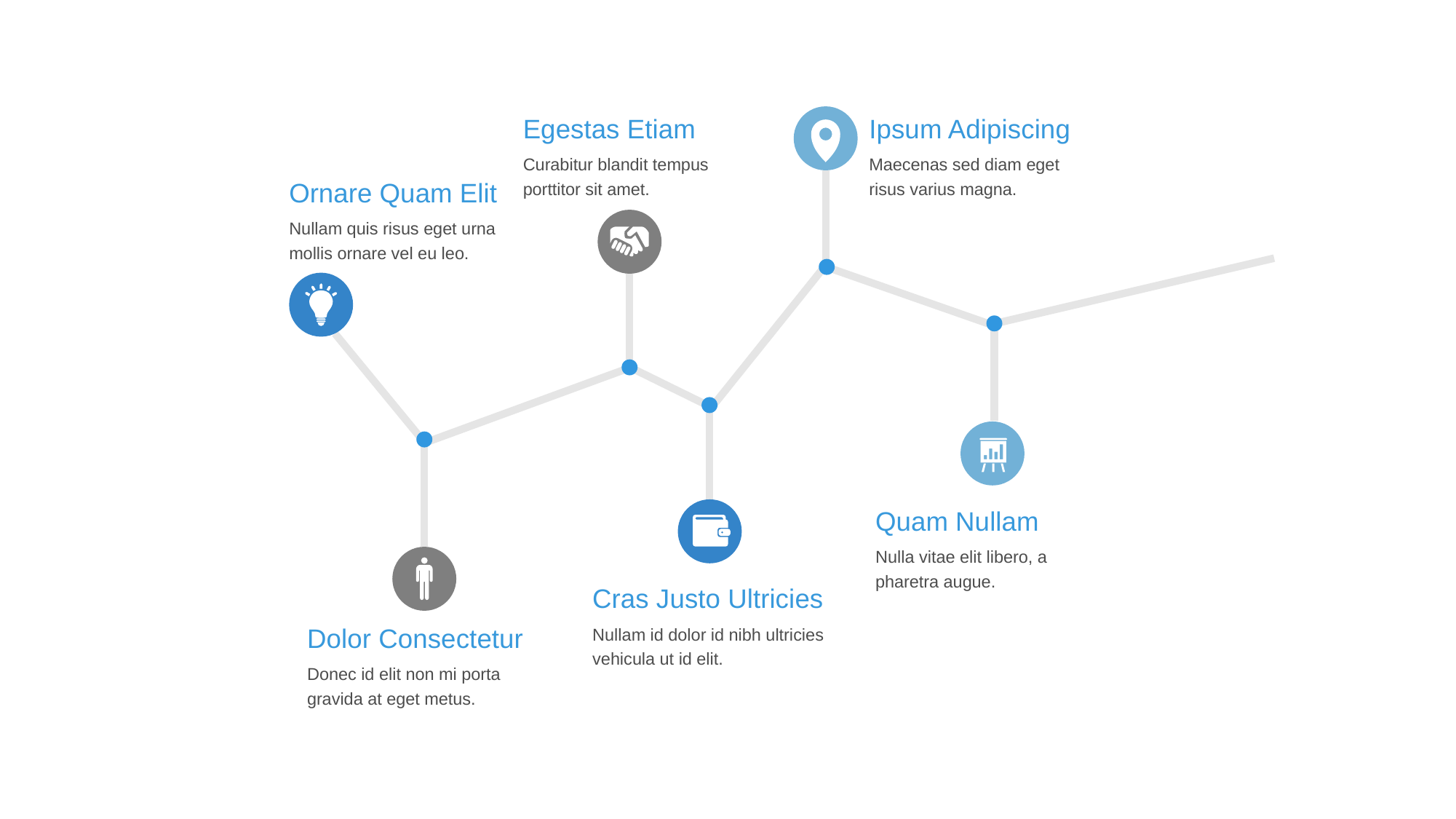

Ipsum Adipiscing
Maecenas sed diam eget risus varius magna.
Egestas Etiam
Curabitur blandit tempus porttitor sit amet.

Ornare Quam Elit
Nullam quis risus eget urna mollis ornare vel eu leo.

Quam Nullam
Nulla vitae elit libero, a pharetra augue.

Cras Justo Ultricies
Nullam id dolor id nibh ultricies vehicula ut id elit.

Dolor Consectetur
Donec id elit non mi porta gravida at eget metus.